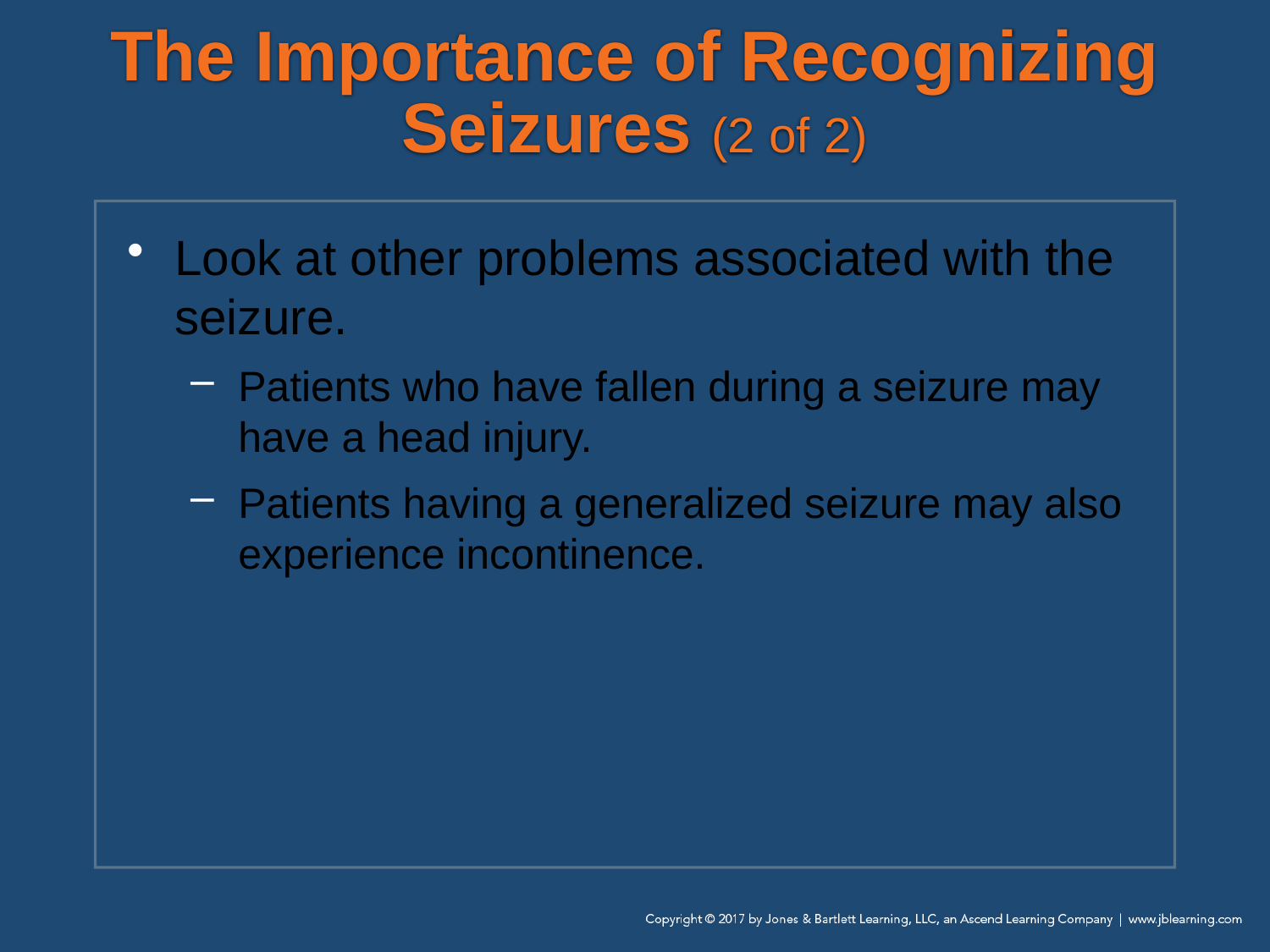

# The Importance of Recognizing Seizures (2 of 2)
Look at other problems associated with the seizure.
Patients who have fallen during a seizure may have a head injury.
Patients having a generalized seizure may also experience incontinence.